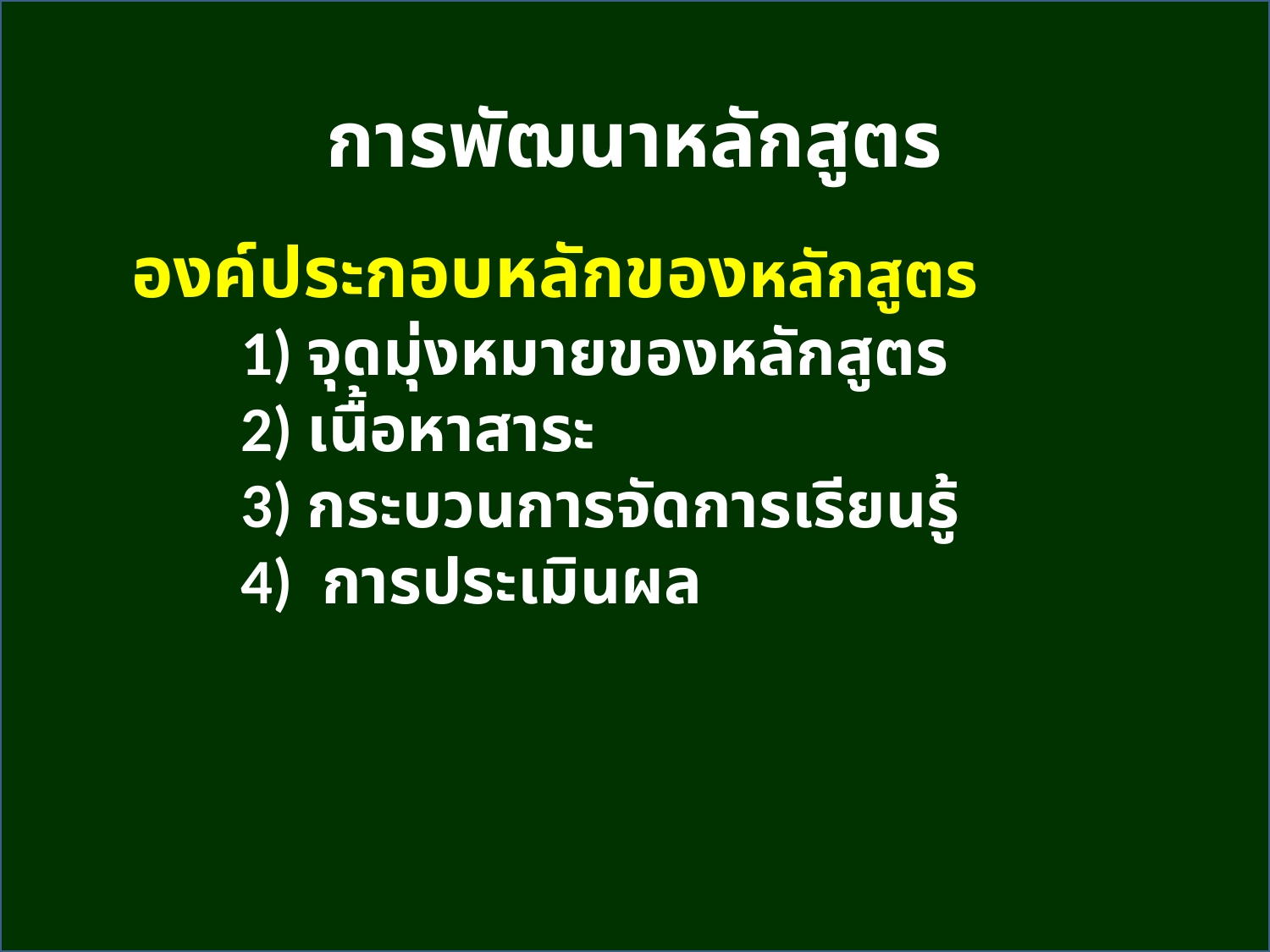

การพัฒนาหลักสูตร
   องค์ประกอบหลักของหลักสูตร
          1) จุดมุ่งหมายของหลักสูตร
          2) เนื้อหาสาระ
          3) กระบวนการจัดการเรียนรู้
          4)  การประเมินผล